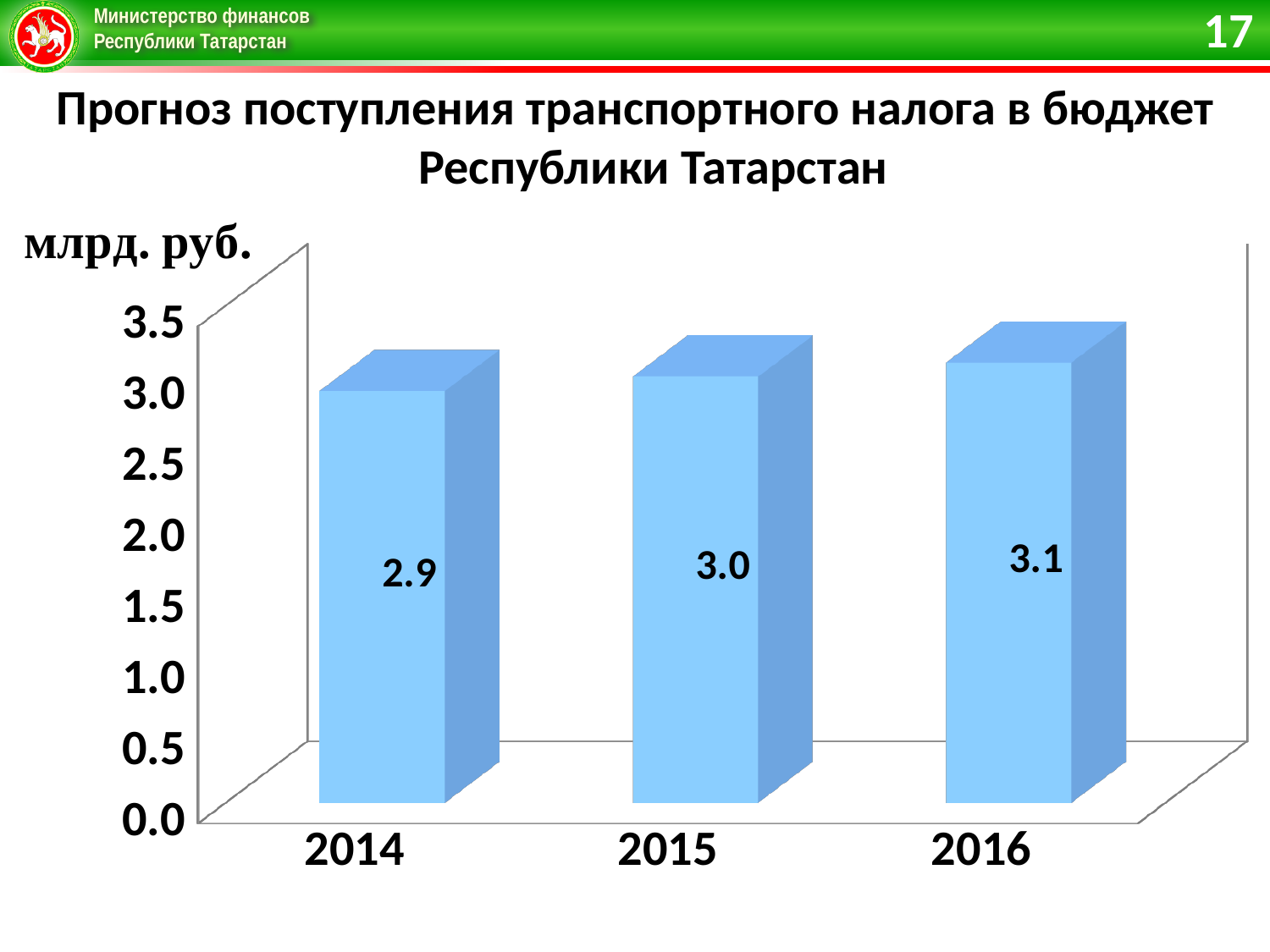

17
Прогноз поступления транспортного налога в бюджет Республики Татарстан

[unsupported chart]